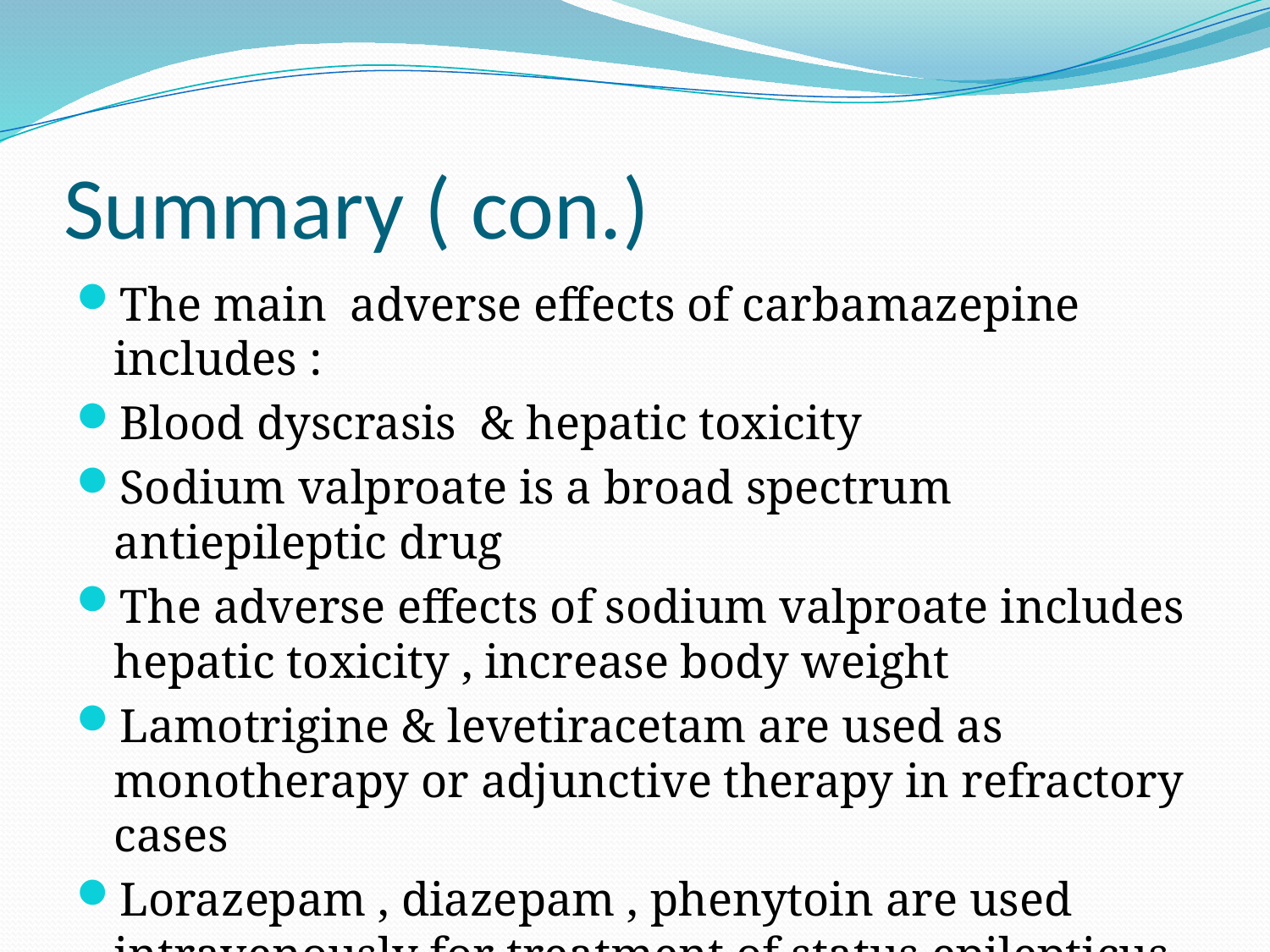

# Summary ( con.)
The main  adverse effects of carbamazepine includes :
Blood dyscrasis  & hepatic toxicity
Sodium valproate is a broad spectrum antiepileptic drug
The adverse effects of sodium valproate includes hepatic toxicity , increase body weight
Lamotrigine & levetiracetam are used as monotherapy or adjunctive therapy in refractory cases
Lorazepam , diazepam , phenytoin are used intravenously for treatment of status epilepticus